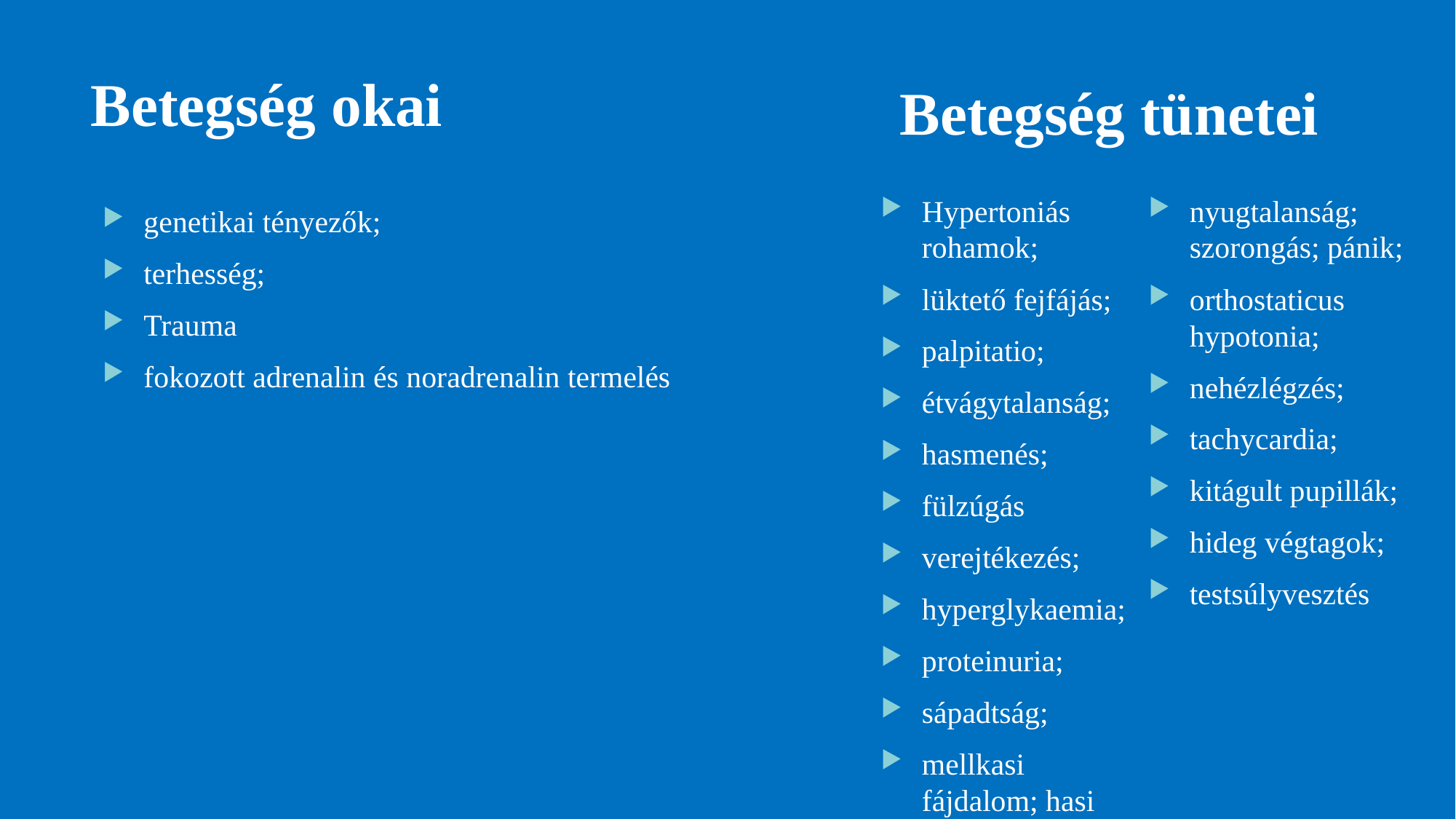

# Betegség okai
Betegség tünetei
Hypertoniás  rohamok;
lüktető fejfájás;
palpitatio;
étvágytalanság;
hasmenés;
fülzúgás
verejtékezés;
hyperglykaemia;
proteinuria;
sápadtság;
mellkasi fájdalom; hasi fájdalom;
nyugtalanság; szorongás; pánik;
orthostaticus hypotonia;
nehézlégzés;
tachycardia;
kitágult pupillák;
hideg végtagok;
testsúlyvesztés

genetikai tényezők;
terhesség;
Trauma
fokozott adrenalin és noradrenalin termelés